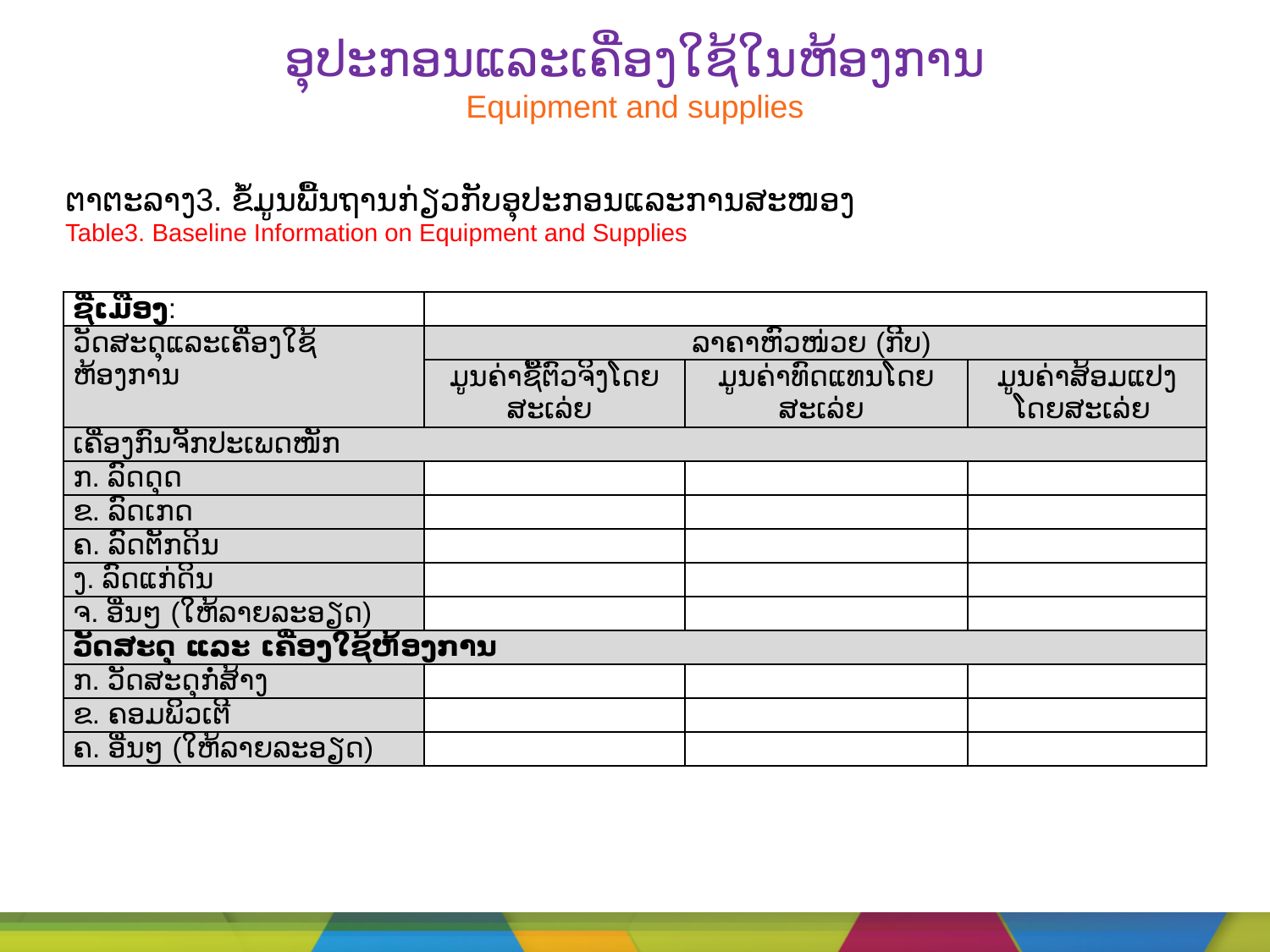

# ອຸປະກອນແລະເຄື່ອງໃຊ້ໃນ​ຫ້ອງການ Equipment and supplies
ຕາຕະລາງ3. ຂໍ້ມູນພື້ນຖານກ່ຽວກັບອຸປະກອນແລະການສະໜອງ
Table3. Baseline Information on Equipment and Supplies
| ຊື່​ເມືອງ: |  |  |  |
| --- | --- | --- | --- |
| ວັດ​ສະດຸແລະ​ເຄື່ອງ​ໃຊ້​ຫ້ອງການ | ລາຄາຫົວໜ່ວຍ​ (ກີບ) |  |  |
|  | ມູນຄ່າຊື້ຕົວຈິງໂດຍສະເລ່ຍ | ມູນຄ່າທົດແທນໂດຍສະເລ່ຍ | ມູນຄ່າສ້ອມແປງໂດຍສະເລ່ຍ |
| ​ເຄື່ອງກົນ​ຈັກ​ປະ​ເພດ​ໜັກ |  |  |  |
| ກ. ລົດດຸດ |  |  |  |
| ຂ. ລົດເກດ |  |  |  |
| ຄ. ລົດຕັກດິນ |  |  |  |
| ງ. ລົດແກ່ດິນ |  |  |  |
| ຈ. ອື່ນໆ (​ໃຫ້​ລາຍ​ລະອຽດ) |  |  |  |
| ວັດ​ສະດຸ ​ແລະ ​ເຄື່ອງ​ໃຊ້​ຫ້ອງການ |  |  |  |
| ກ. ວັດສະດຸກໍ່ສ້າງ |  |  |  |
| ຂ. ຄອມພິວເຕີ |  |  |  |
| ຄ. ອື່ນໆ (​ໃຫ້​ລາຍ​ລະອຽດ) |  |  |  |